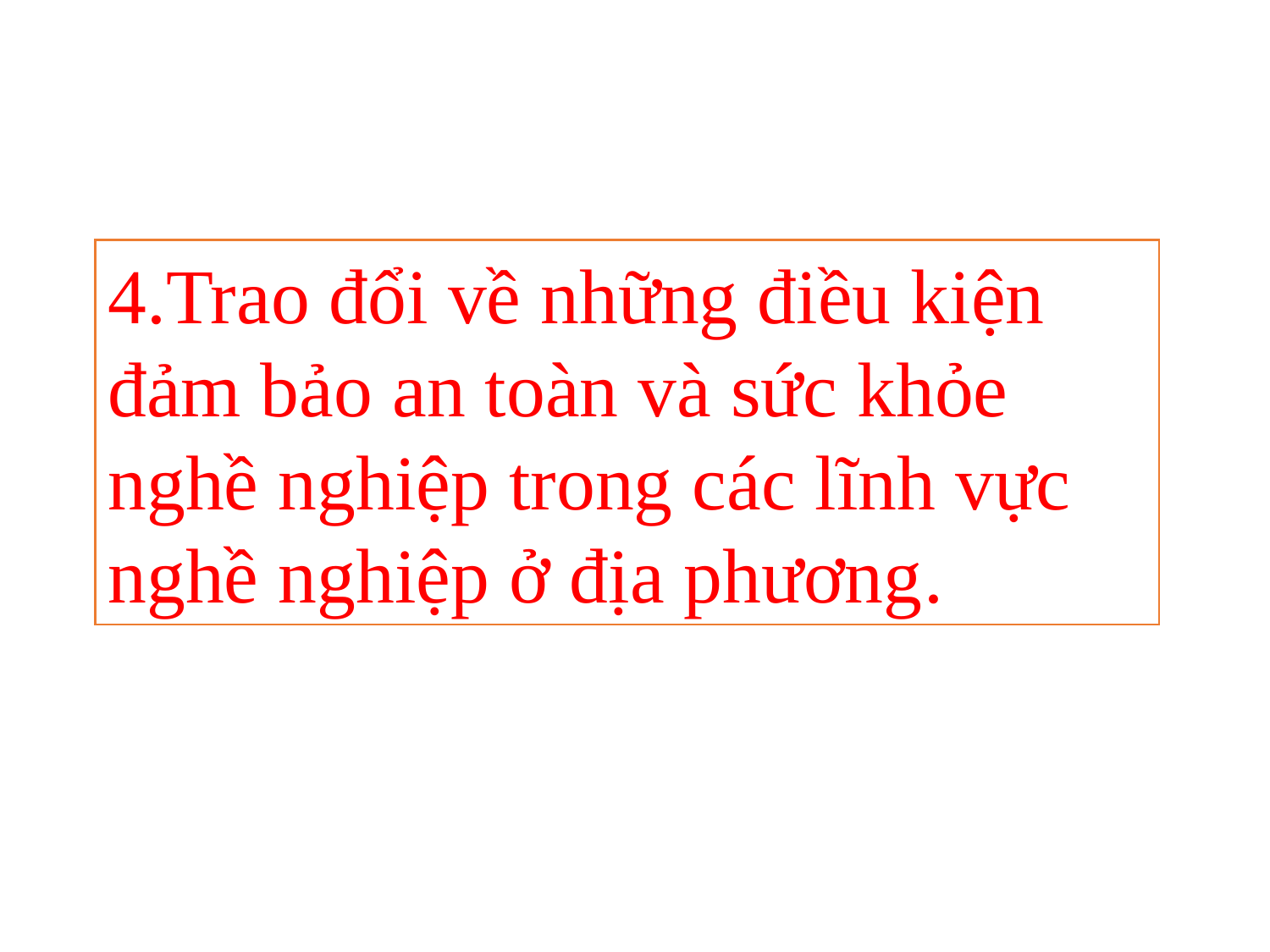

4.Trao đổi về những điều kiện đảm bảo an toàn và sức khỏe nghề nghiệp trong các lĩnh vực nghề nghiệp ở địa phương.